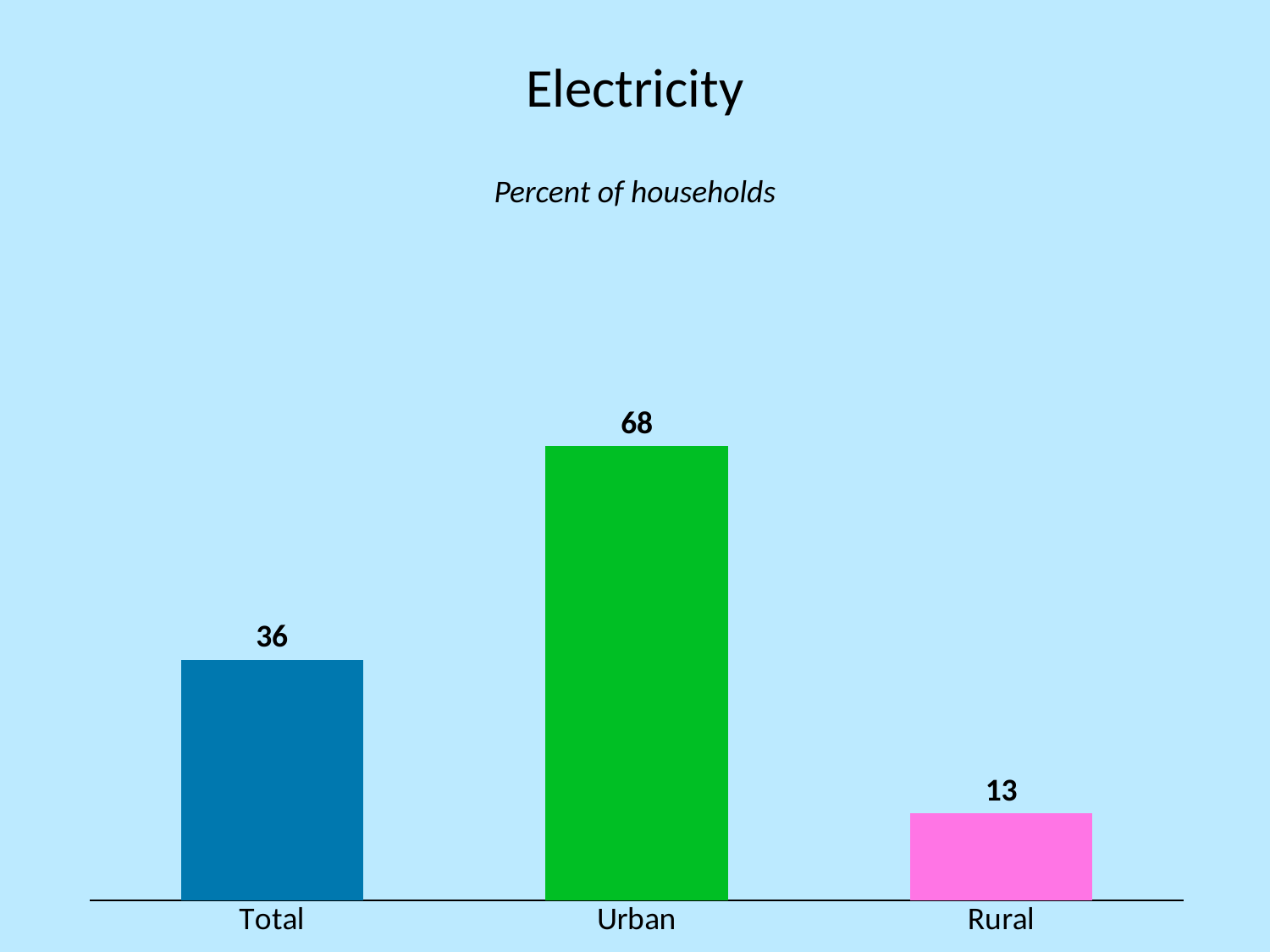

# Electricity
Percent of households

### Chart

| Category | Improved |
|---|---|
| Total | 36.0 |
| Urban | 68.0 |
| Rural | 13.0 |